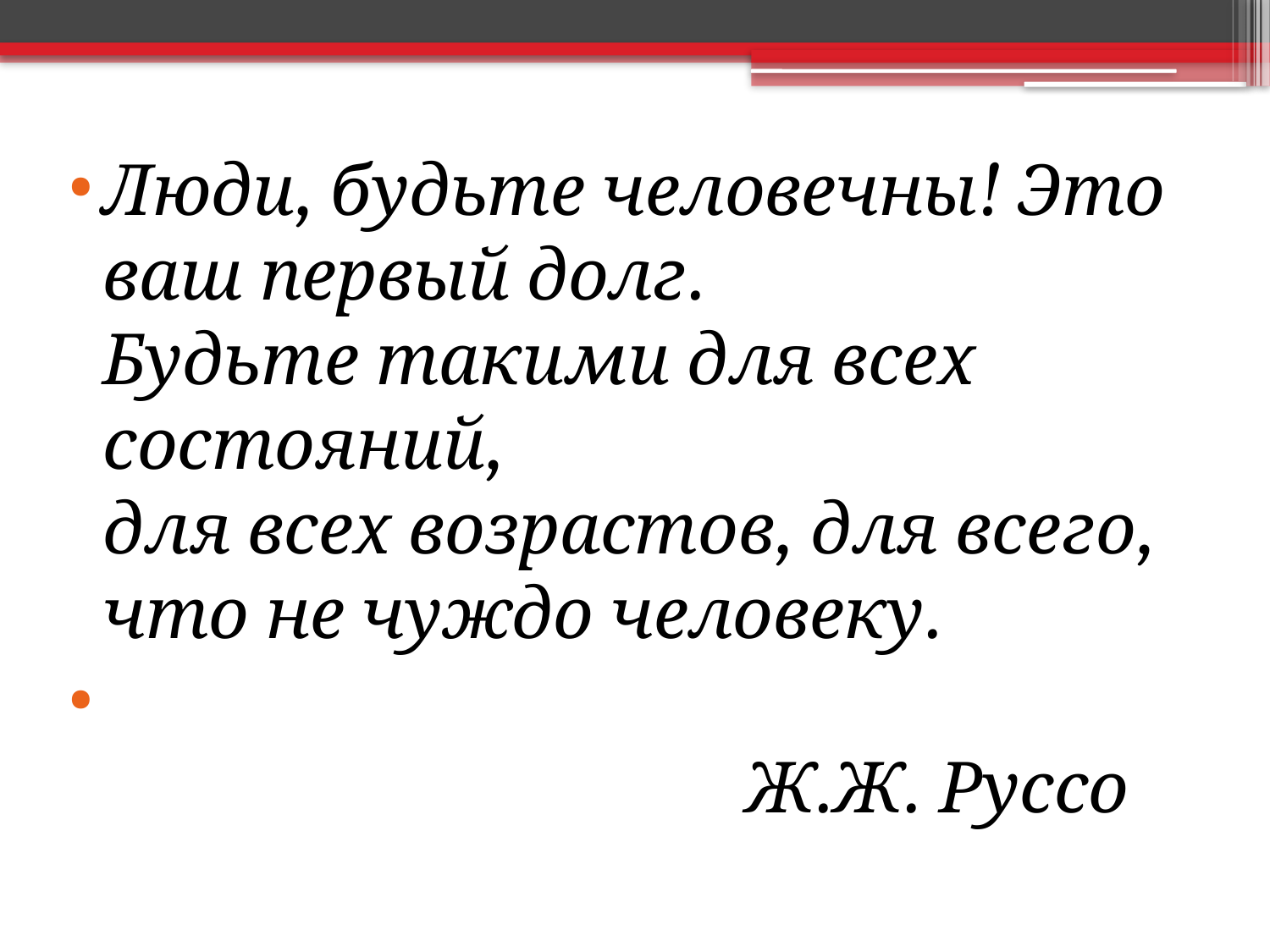

Люди, будьте человечны! Это ваш первый долг.
Будьте такими для всех состояний,
для всех возрастов, для всего, что не чуждо человеку.
                                      Ж.Ж. Руссо